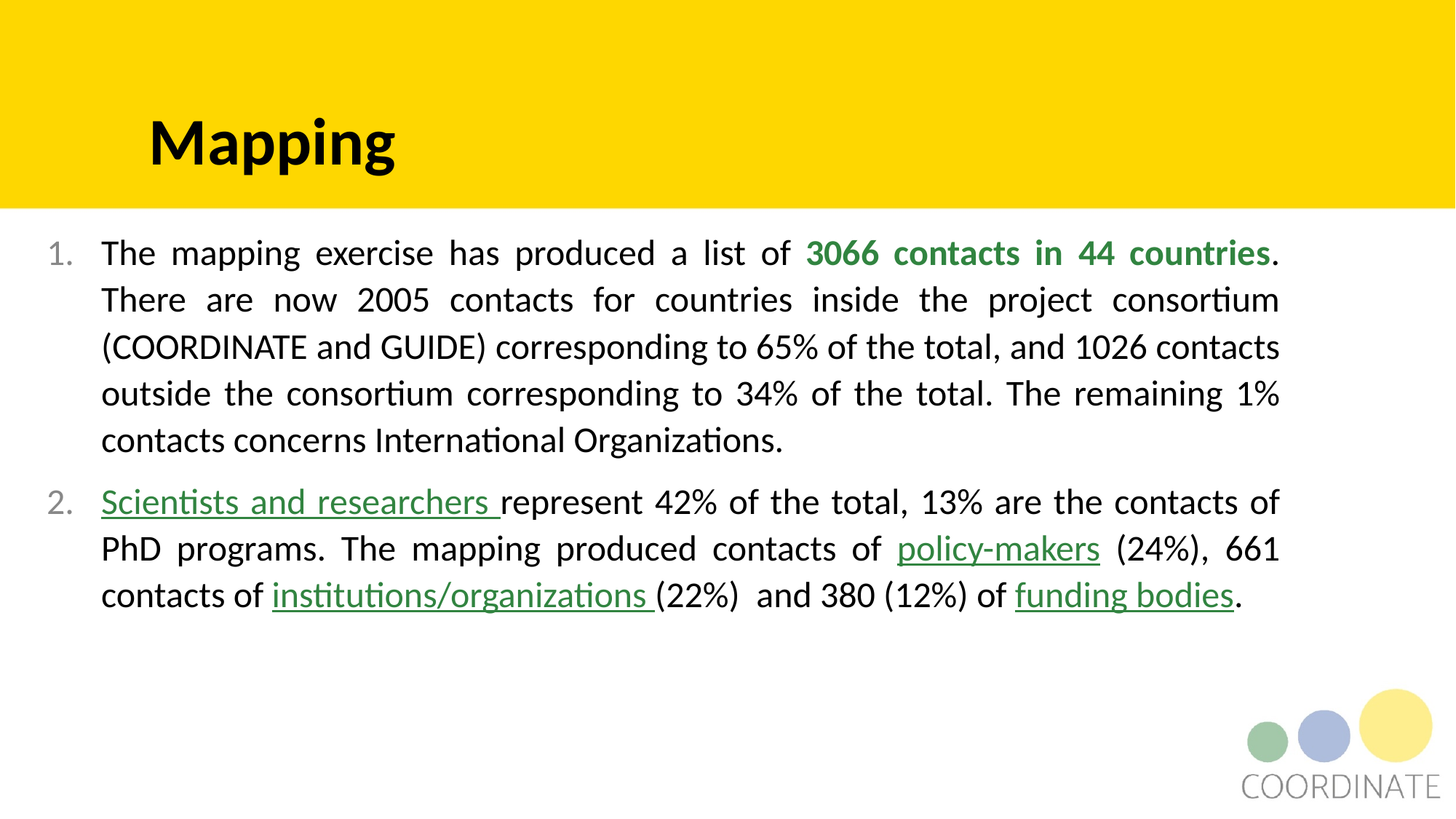

# Mapping
The mapping exercise has produced a list of 3066 contacts in 44 countries. There are now 2005 contacts for countries inside the project consortium (COORDINATE and GUIDE) corresponding to 65% of the total, and 1026 contacts outside the consortium corresponding to 34% of the total. The remaining 1% contacts concerns International Organizations.
Scientists and researchers represent 42% of the total, 13% are the contacts of PhD programs. The mapping produced contacts of policy-makers (24%), 661 contacts of institutions/organizations (22%)  and 380 (12%) of funding bodies.